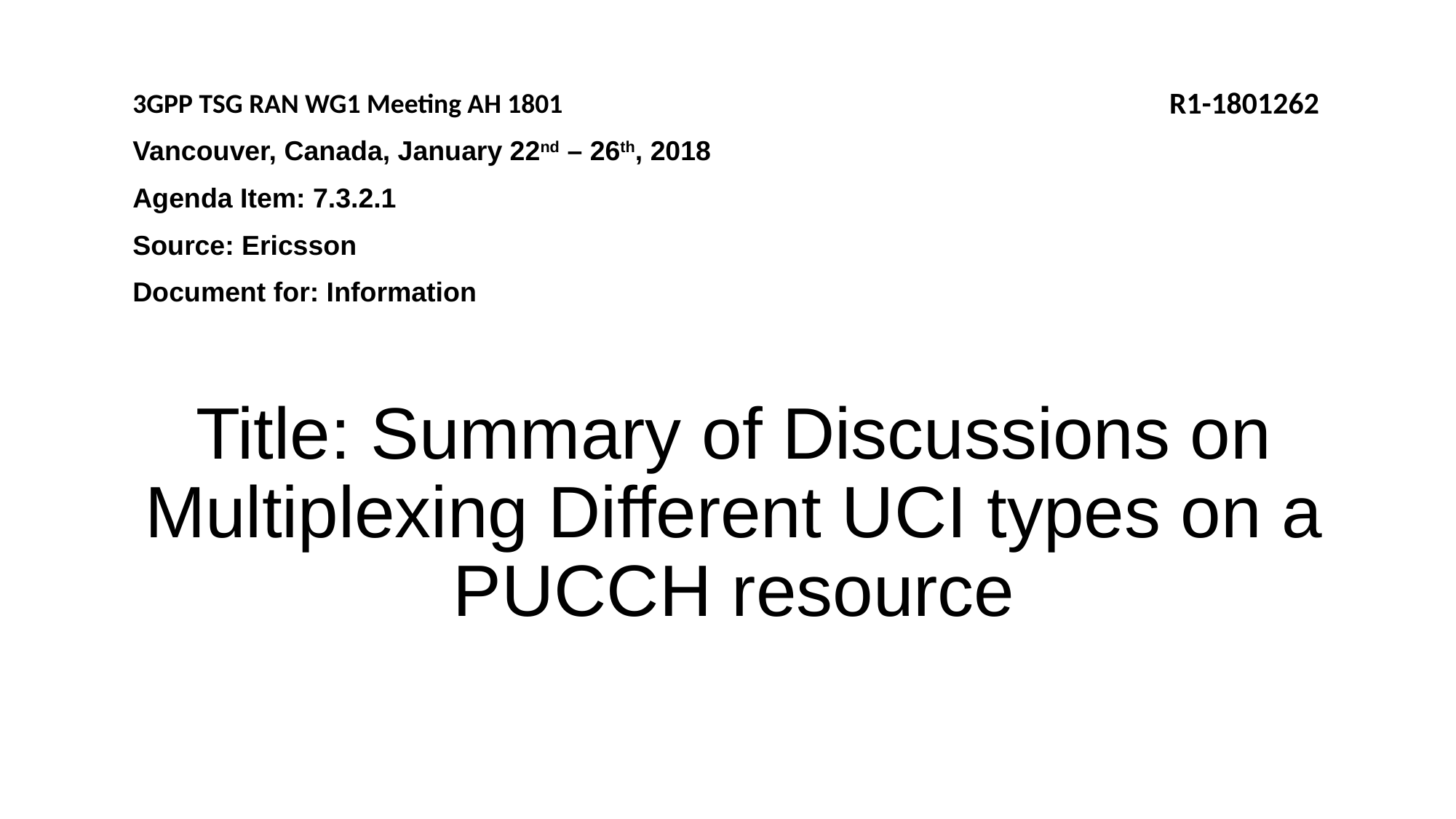

3GPP TSG RAN WG1 Meeting AH 1801
Vancouver, Canada, January 22nd – 26th, 2018
Agenda Item: 7.3.2.1
Source: Ericsson
Document for: Information
R1-1801262
# Title: Summary of Discussions on Multiplexing Different UCI types on a PUCCH resource